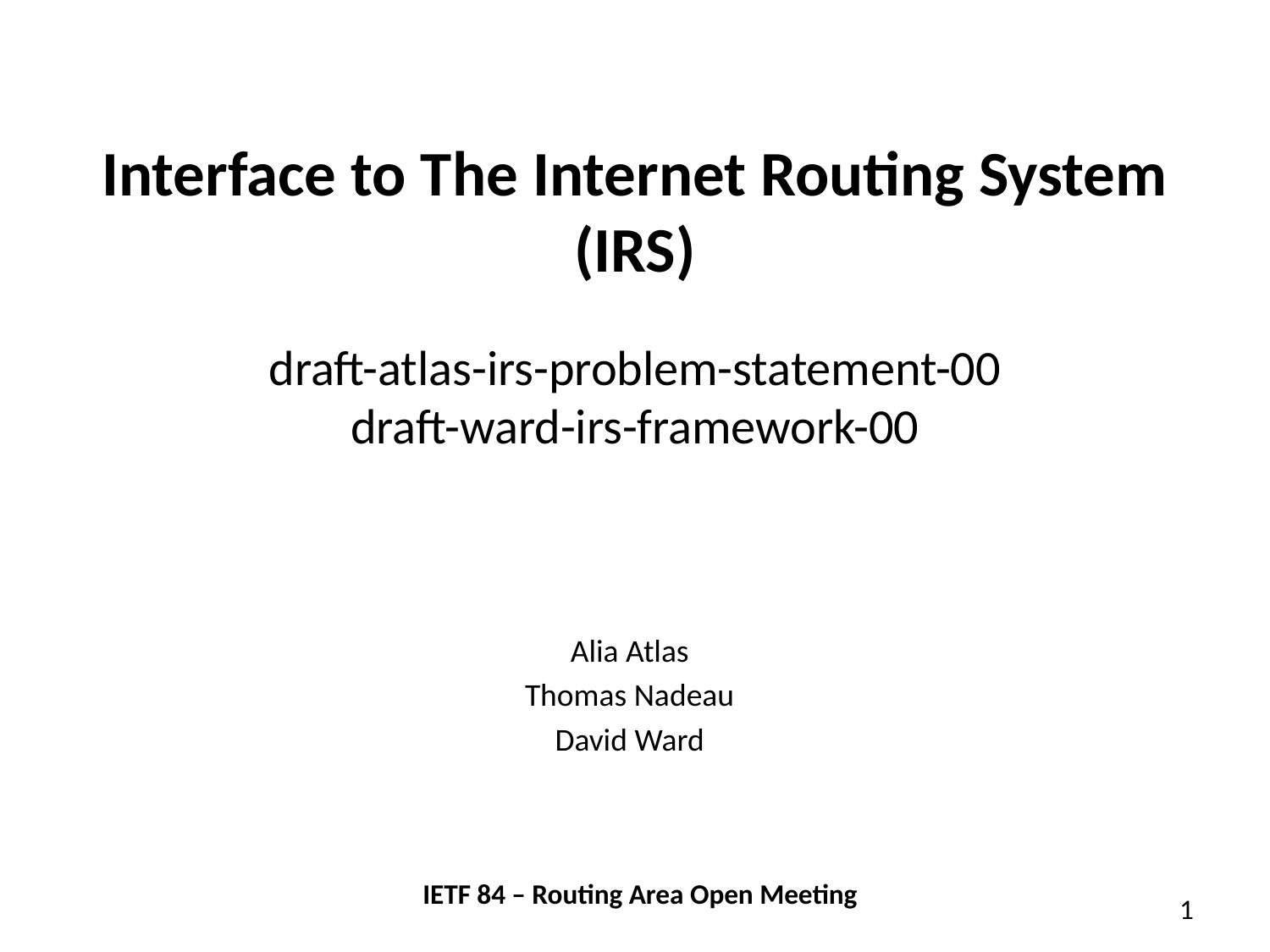

# Interface to The Internet Routing System (IRS) draft-atlas-irs-problem-statement-00 draft-ward-irs-framework-00
Alia Atlas
Thomas Nadeau
David Ward
IETF 84 – Routing Area Open Meeting
1